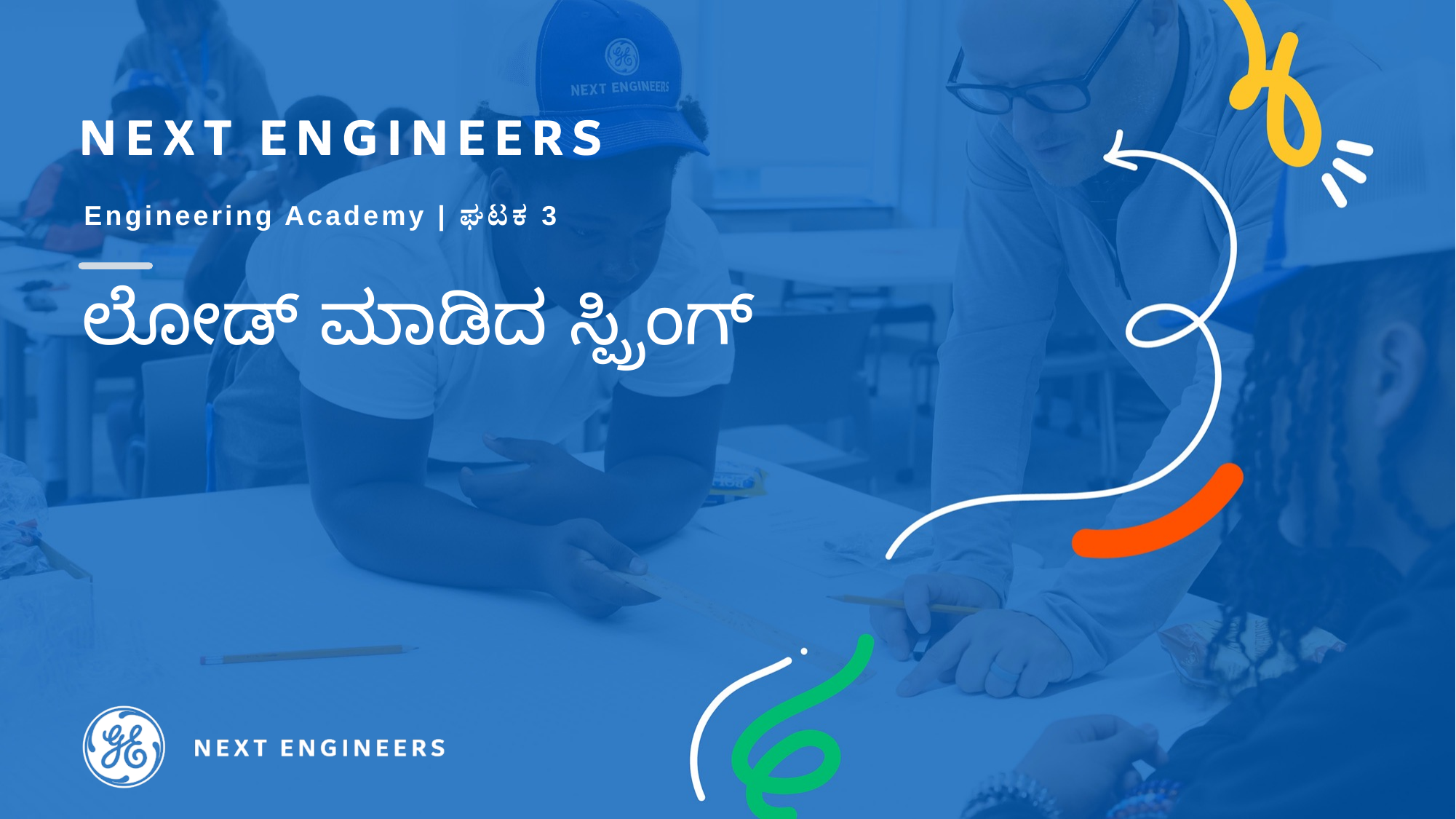

Engineering Academy | ಘಟಕ 3
# ಲೋಡ್ ಮಾಡಿದ ಸ್ಪ್ರಿಂಗ್